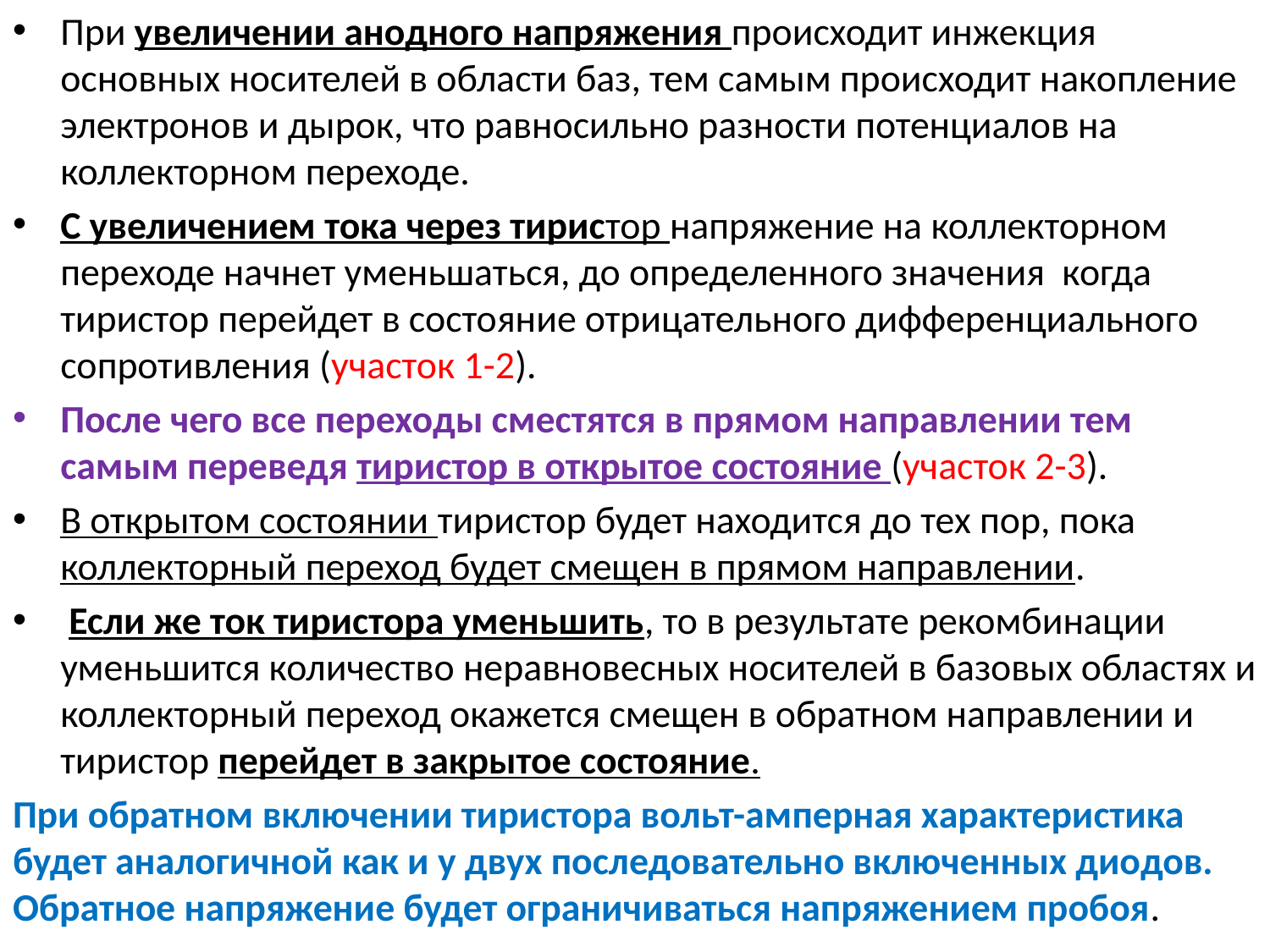

При увеличении анодного напряжения происходит инжекция основных носителей в области баз, тем самым происходит накопление электронов и дырок, что равносильно разности потенциалов на коллекторном переходе.
С увеличением тока через тиристор напряжение на коллекторном переходе начнет уменьшаться, до определенного значения  когда тиристор перейдет в состояние отрицательного дифференциального сопротивления (участок 1-2).
После чего все переходы сместятся в прямом направлении тем самым переведя тиристор в открытое состояние (участок 2-3).
В открытом состоянии тиристор будет находится до тех пор, пока коллекторный переход будет смещен в прямом направлении.
 Если же ток тиристора уменьшить, то в результате рекомбинации уменьшится количество неравновесных носителей в базовых областях и коллекторный переход окажется смещен в обратном направлении и тиристор перейдет в закрытое состояние.
При обратном включении тиристора вольт-амперная характеристика будет аналогичной как и у двух последовательно включенных диодов. Обратное напряжение будет ограничиваться напряжением пробоя.